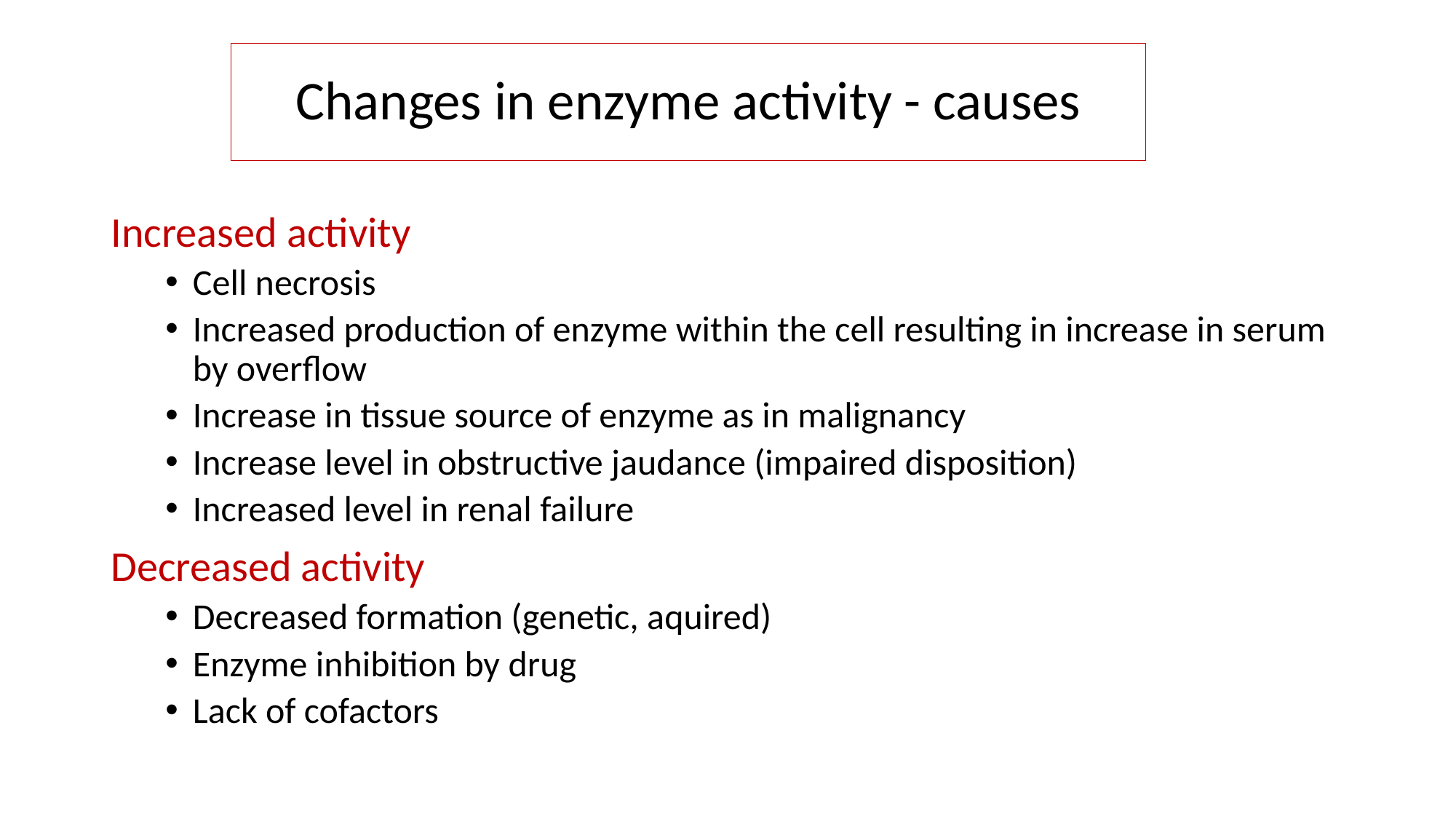

# Changes in enzyme activity - causes
Increased activity
Cell necrosis
Increased production of enzyme within the cell resulting in increase in serum by overflow
Increase in tissue source of enzyme as in malignancy
Increase level in obstructive jaudance (impaired disposition)
Increased level in renal failure
Decreased activity
Decreased formation (genetic, aquired)
Enzyme inhibition by drug
Lack of cofactors